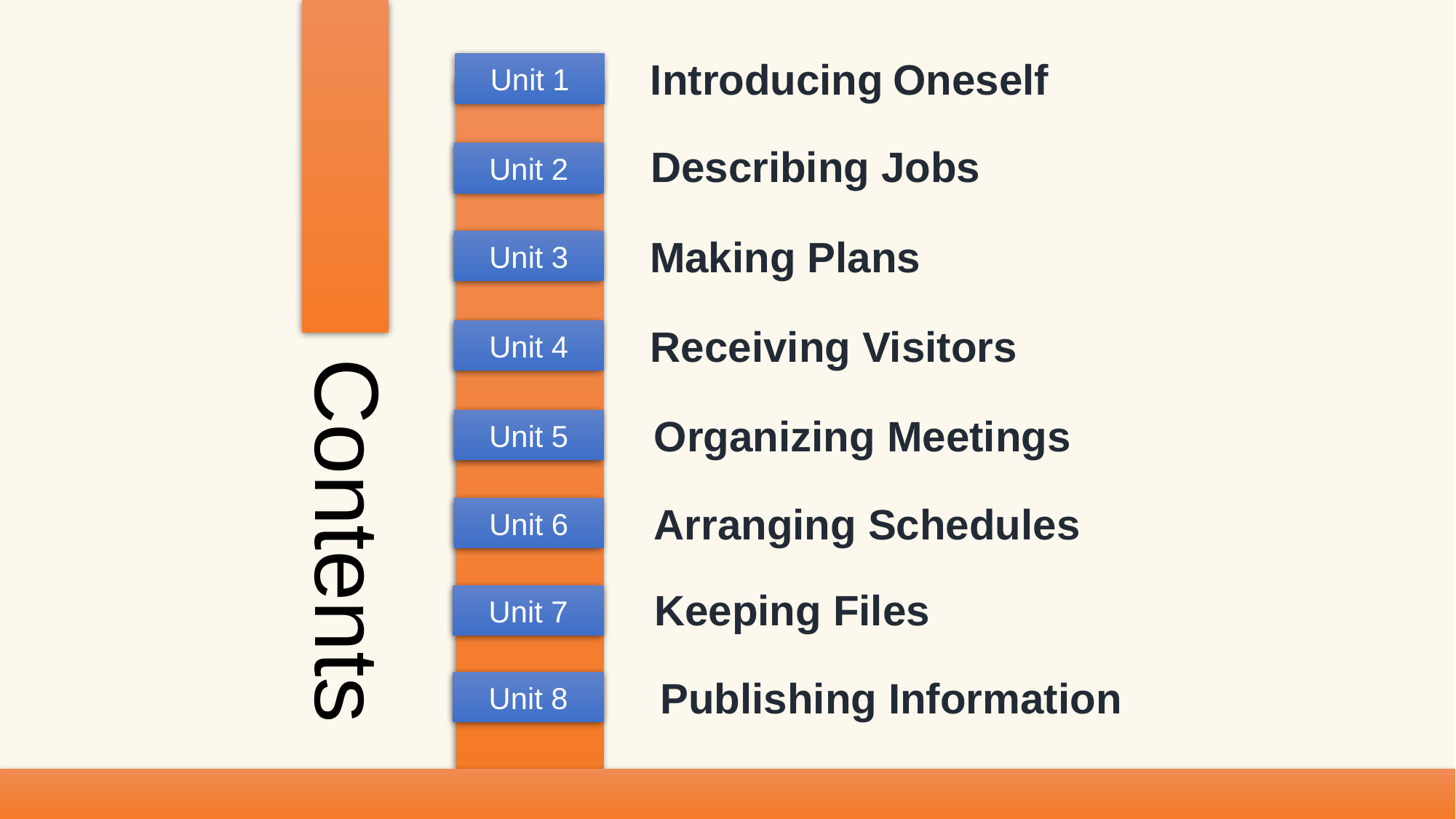

Introducing Oneself
Unit 1

Describing Jobs
Unit 2
Making Plans
Unit 3
Receiving Visitors
Unit 4
Contents
Organizing Meetings
Unit 5
Arranging Schedules
Unit 6
Keeping Files
Unit 7
Publishing Information
Unit 8